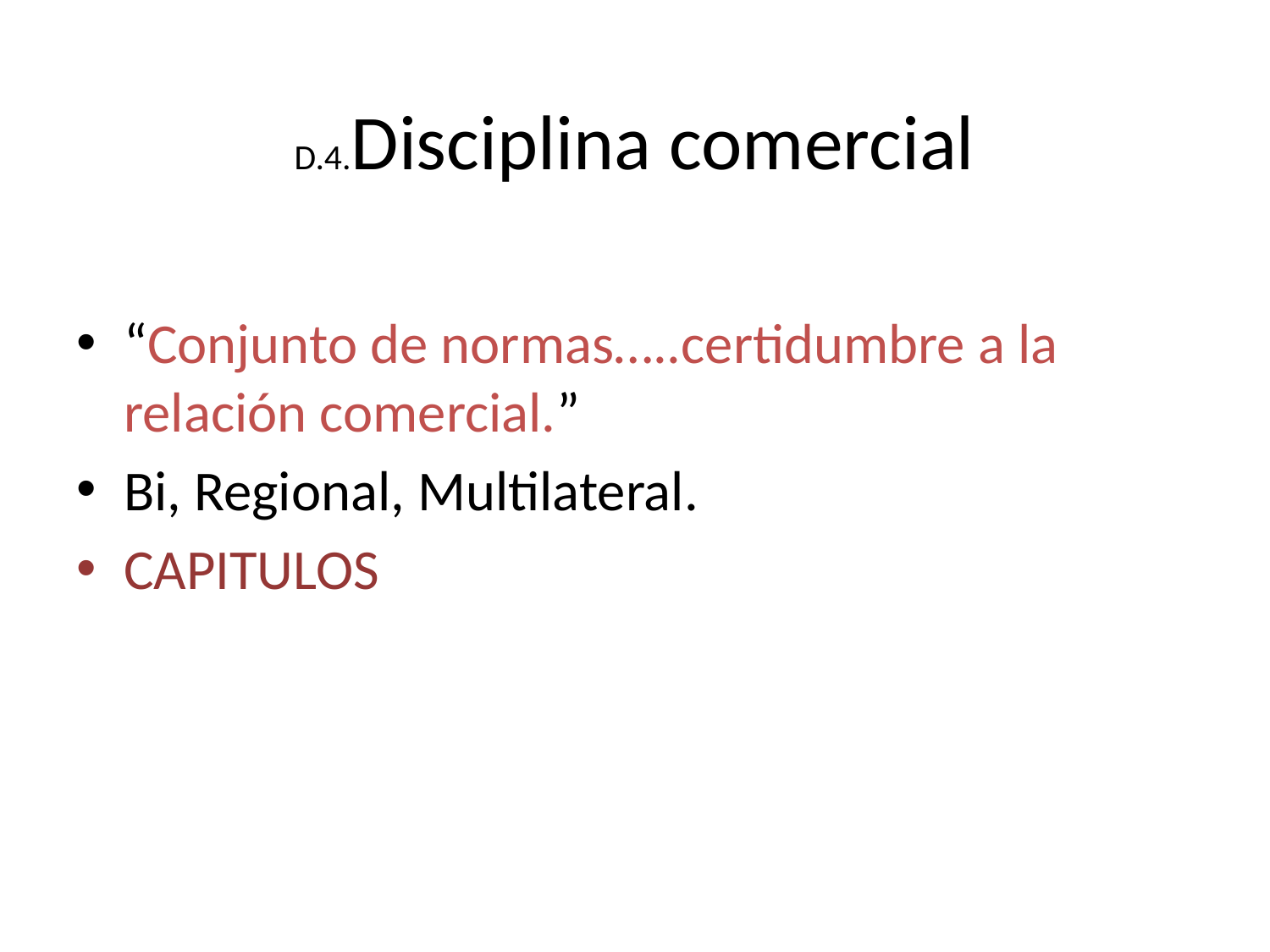

# D.4.Disciplina comercial

“Conjunto de normas…..certidumbre a la relación comercial.”
Bi, Regional, Multilateral.
CAPITULOS